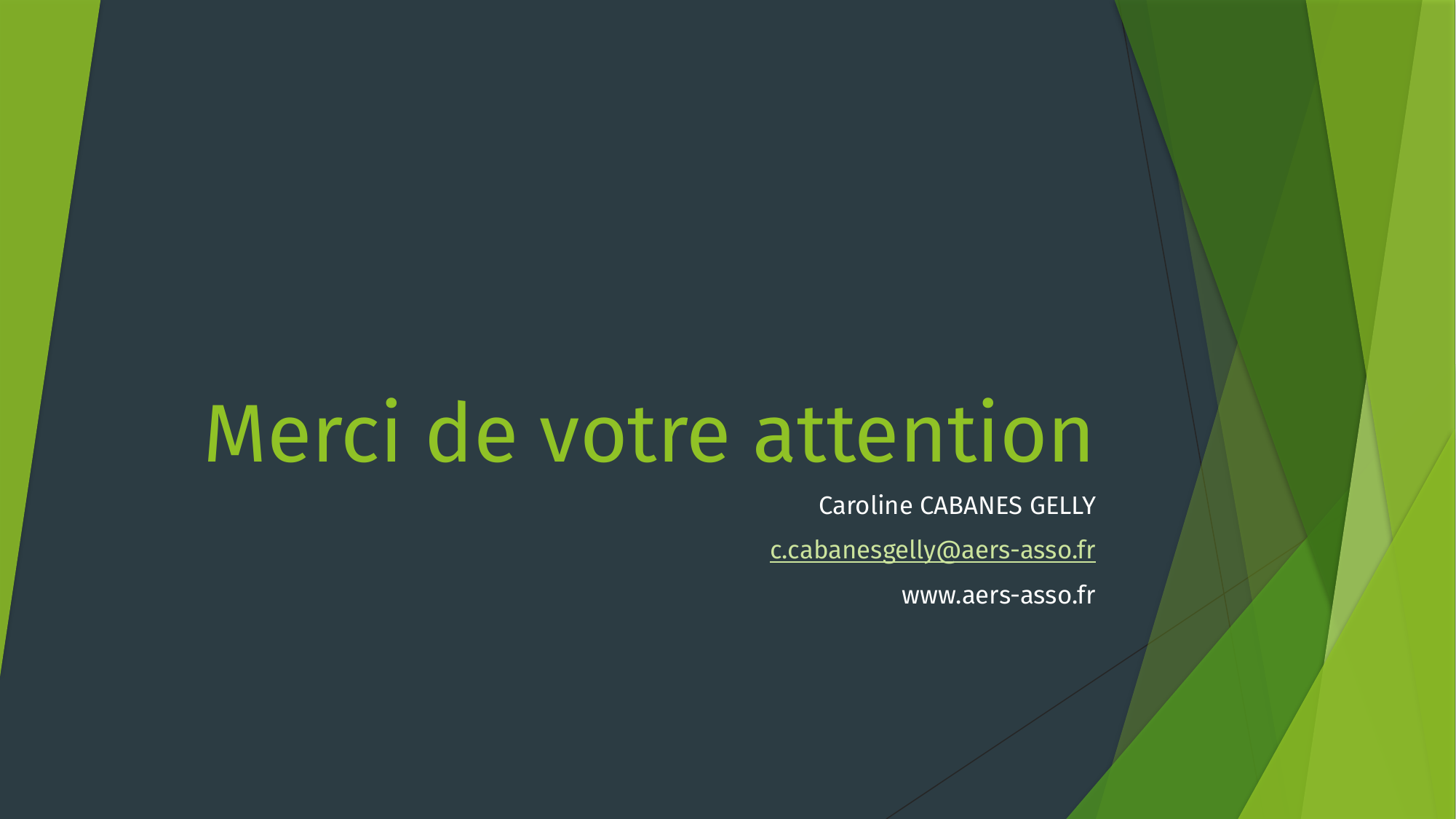

# Merci de votre attention
Caroline CABANES GELLY
c.cabanesgelly@aers-asso.fr
www.aers-asso.fr